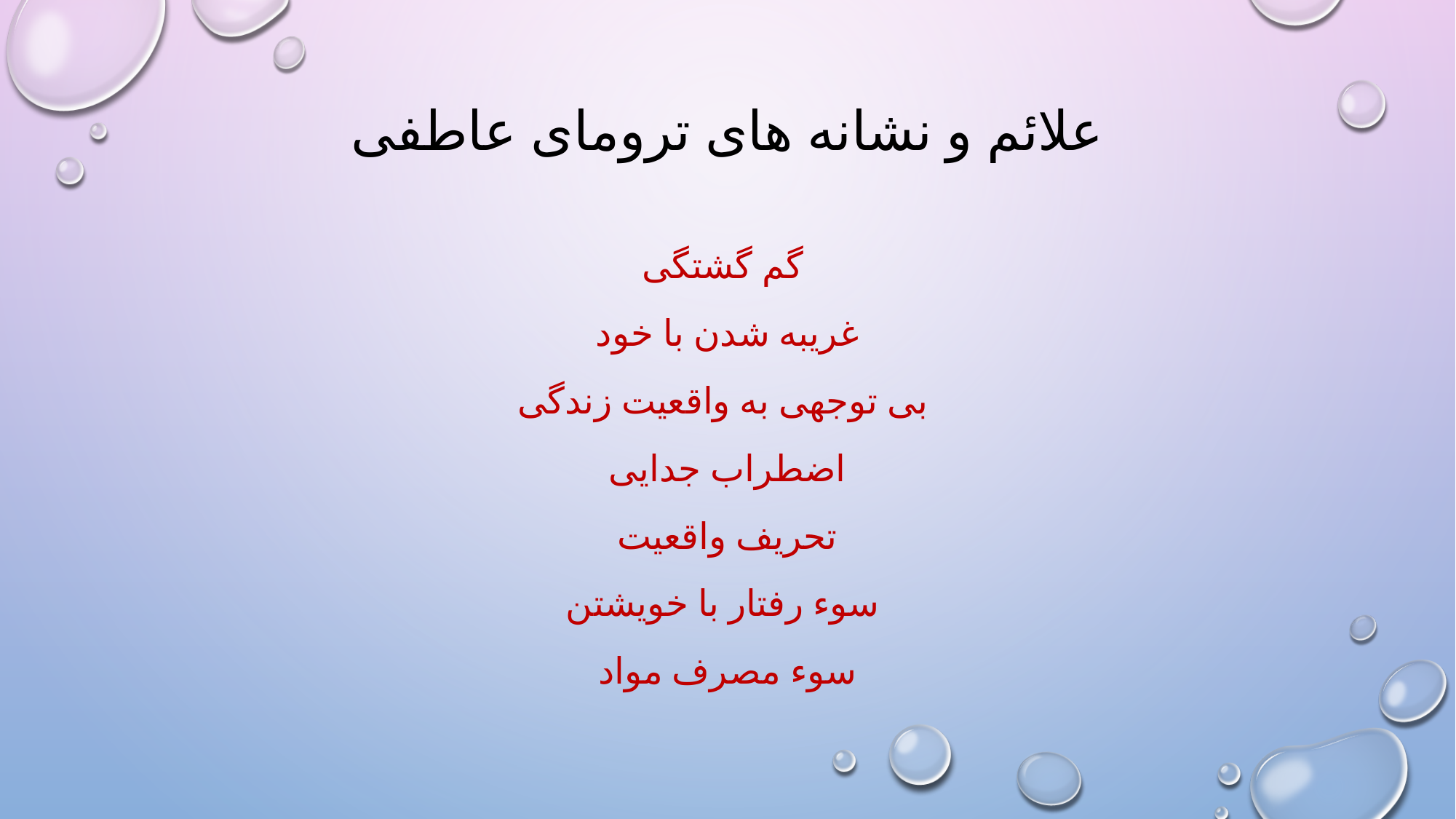

# علائم و نشانه های ترومای عاطفی
گم گشتگی
غریبه شدن با خود
بی توجهی به واقعیت زندگی
اضطراب جدایی
تحریف واقعیت
سوء رفتار با خویشتن
سوء مصرف مواد